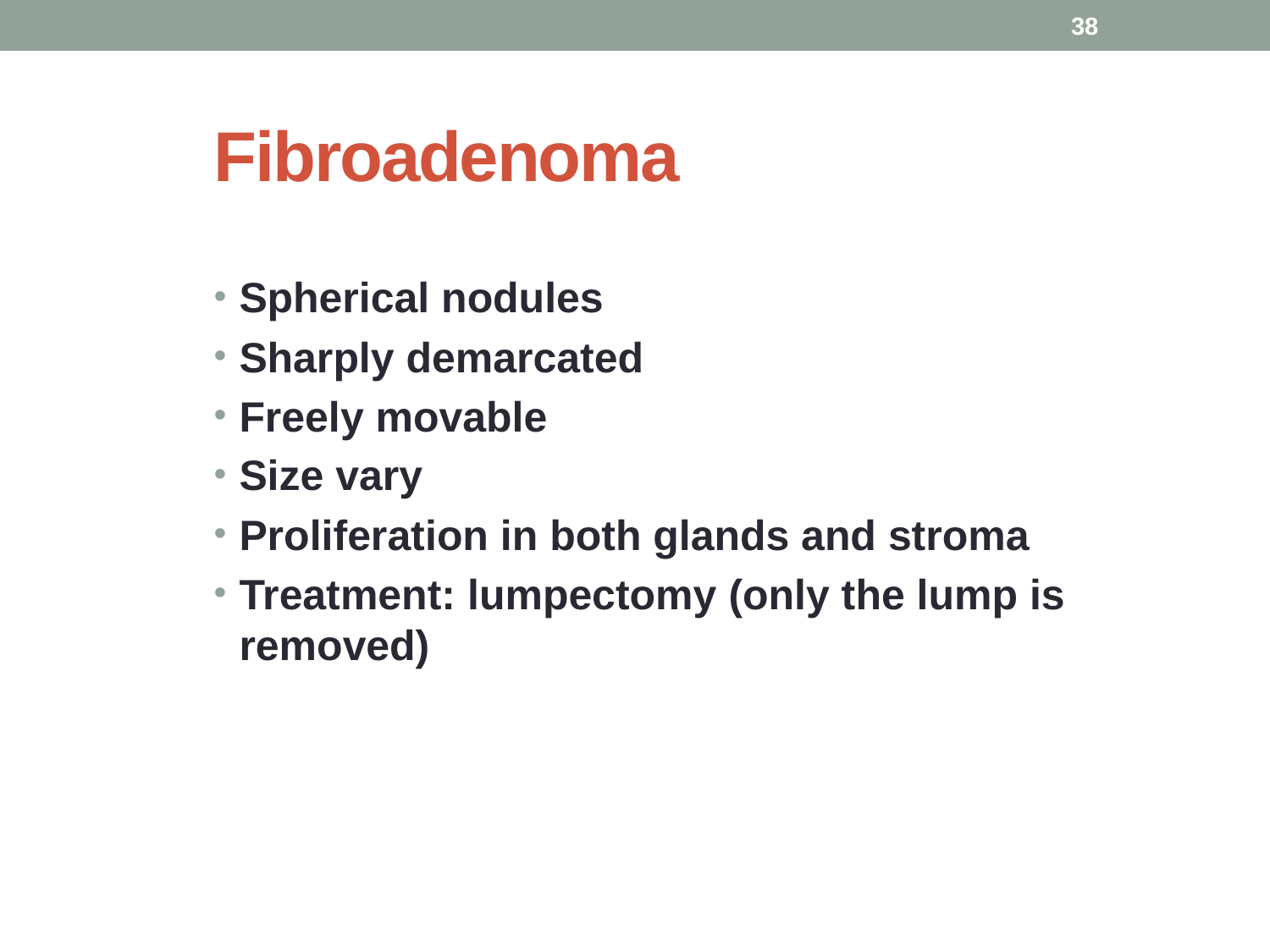

38
Fibroadenoma
Spherical nodules
Sharply demarcated
Freely movable
Size vary
Proliferation in both glands and stroma
Treatment: lumpectomy (only the lump is removed)